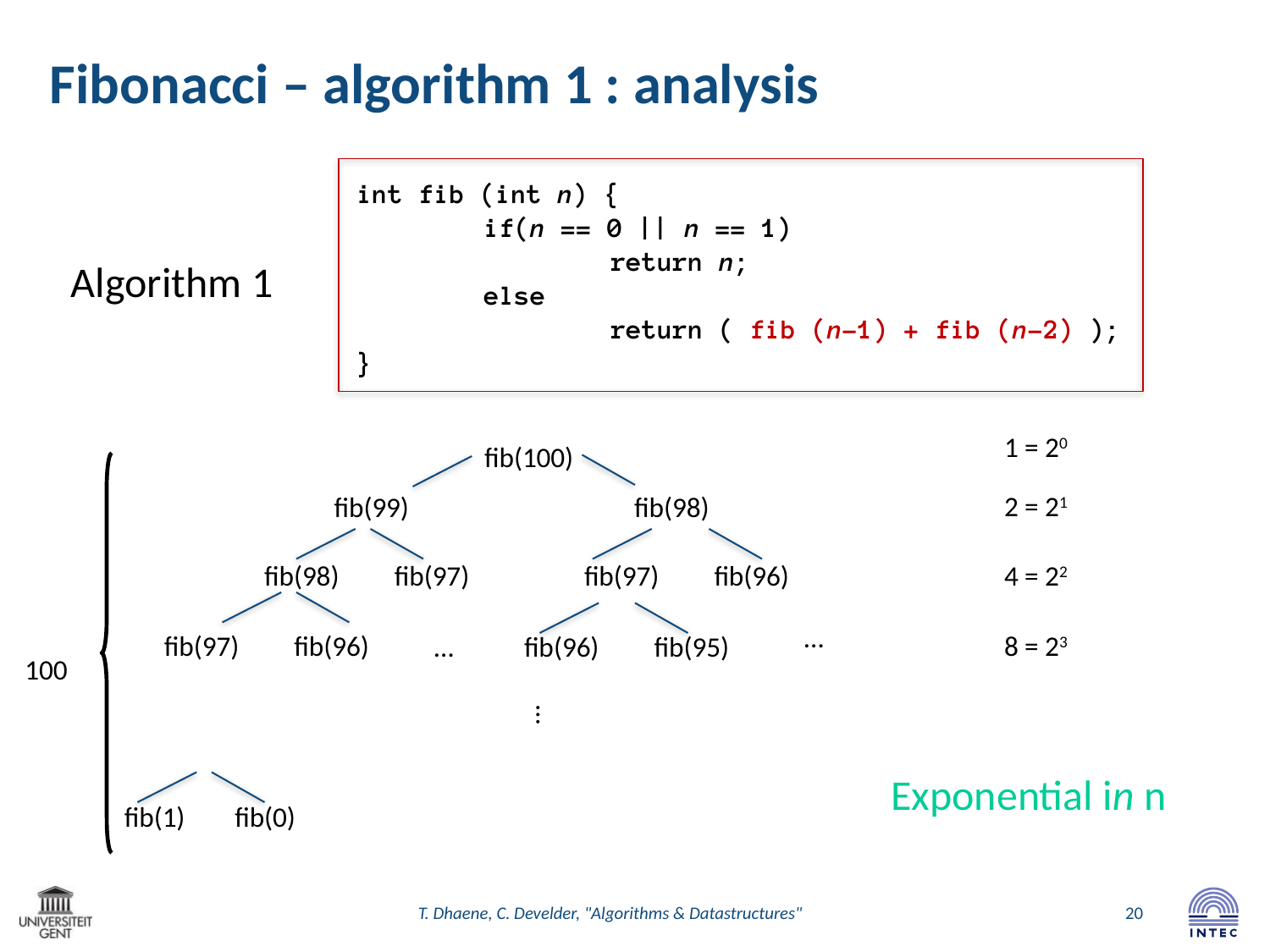

Fibonacci – algorithm 1 : analysis

int fib (int n) {
	if(n == 0 || n == 1)
		return n;
	else
		return ( fib (n-1) + fib (n-2) );
}
Algorithm 1
1 = 20
fib(100)

2 = 21
fib(99)
fib(98)
fib(98)
fib(97)
fib(97)
fib(96)
4 = 22
…
fib(97)
fib(96)
…
fib(96)
fib(95)
…
fib(1)
fib(0)
8 = 23
100
Exponential in n
T. Dhaene, C. Develder, "Algorithms & Datastructures"
20